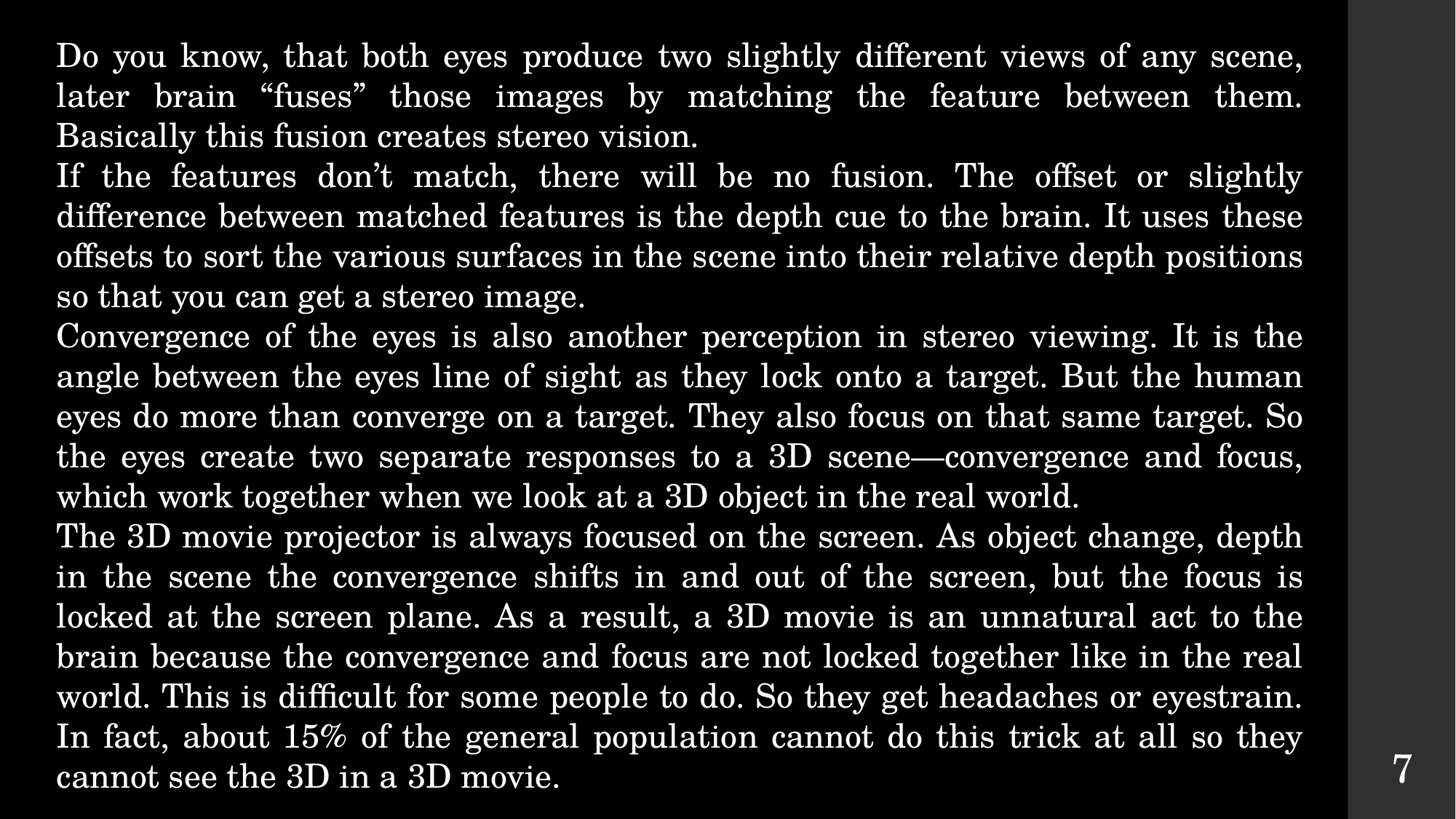

Do you know, that both eyes produce two slightly different views of any scene, later brain “fuses” those images by matching the feature between them. Basically this fusion creates stereo vision.
If the features don’t match, there will be no fusion. The offset or slightly difference between matched features is the depth cue to the brain. It uses these offsets to sort the various surfaces in the scene into their relative depth positions so that you can get a stereo image.
Convergence of the eyes is also another perception in stereo viewing. It is the angle between the eyes line of sight as they lock onto a target. But the human eyes do more than converge on a target. They also focus on that same target. So the eyes create two separate responses to a 3D scene—convergence and focus, which work together when we look at a 3D object in the real world.
The 3D movie projector is always focused on the screen. As object change, depth in the scene the convergence shifts in and out of the screen, but the focus is locked at the screen plane. As a result, a 3D movie is an unnatural act to the brain because the convergence and focus are not locked together like in the real world. This is difficult for some people to do. So they get headaches or eyestrain. In fact, about 15% of the general population cannot do this trick at all so they cannot see the 3D in a 3D movie.
7